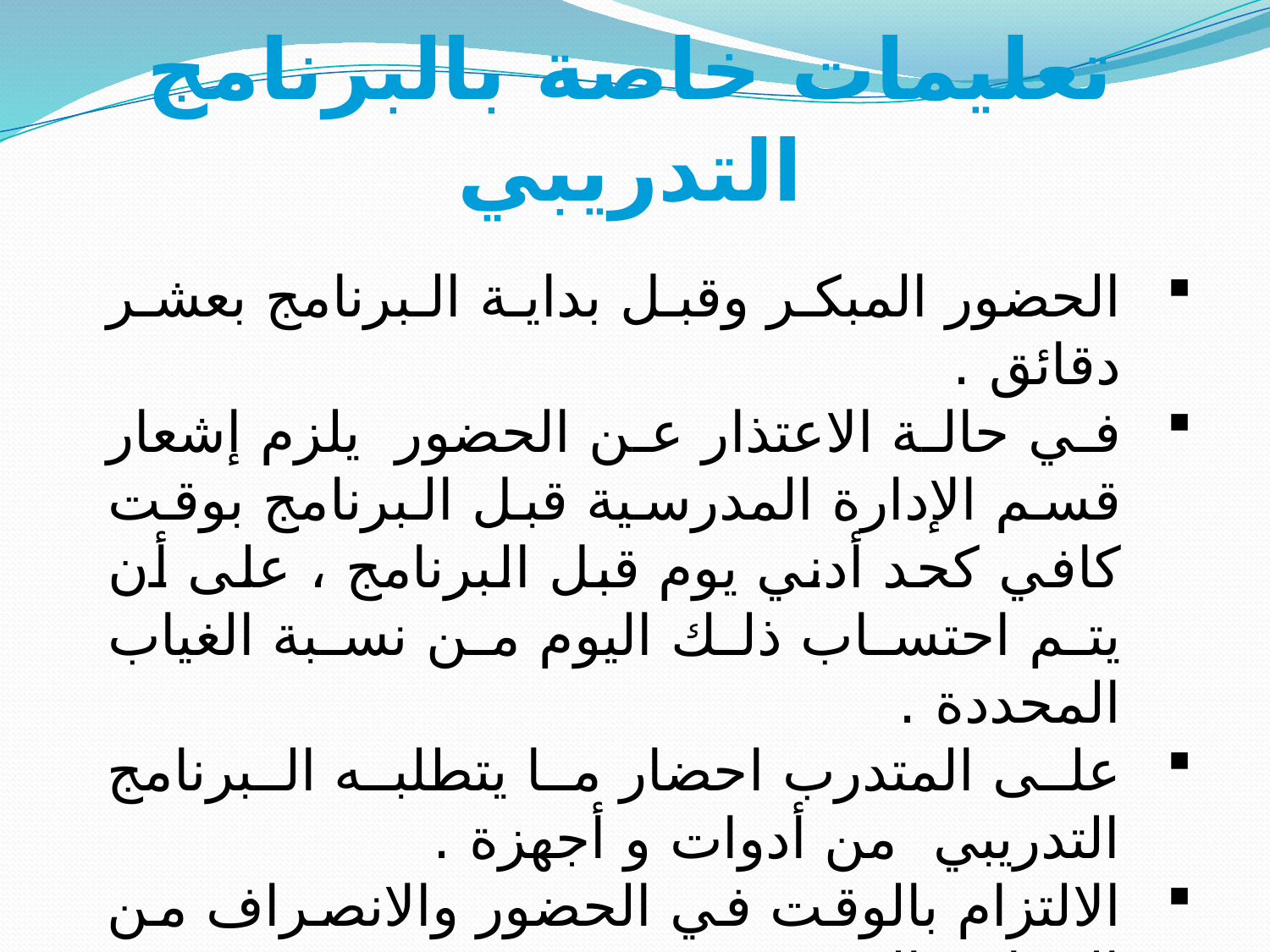

تعليمات خاصة بالبرنامج التدريبي
الحضور المبكر وقبل بداية البرنامج بعشر دقائق .
في حالة الاعتذار عن الحضور  يلزم إشعار قسم الإدارة المدرسية قبل البرنامج بوقت كافي كحد أدني يوم قبل البرنامج ، على أن يتم احتساب ذلك اليوم من نسبة الغياب المحددة .
على المتدرب احضار ما يتطلبه البرنامج التدريبي  من أدوات و أجهزة .
الالتزام بالوقت في الحضور والانصراف من البرنامج التدريبي .
كتابة التقرير المطلوب بعد كل زيارة ميدانية .